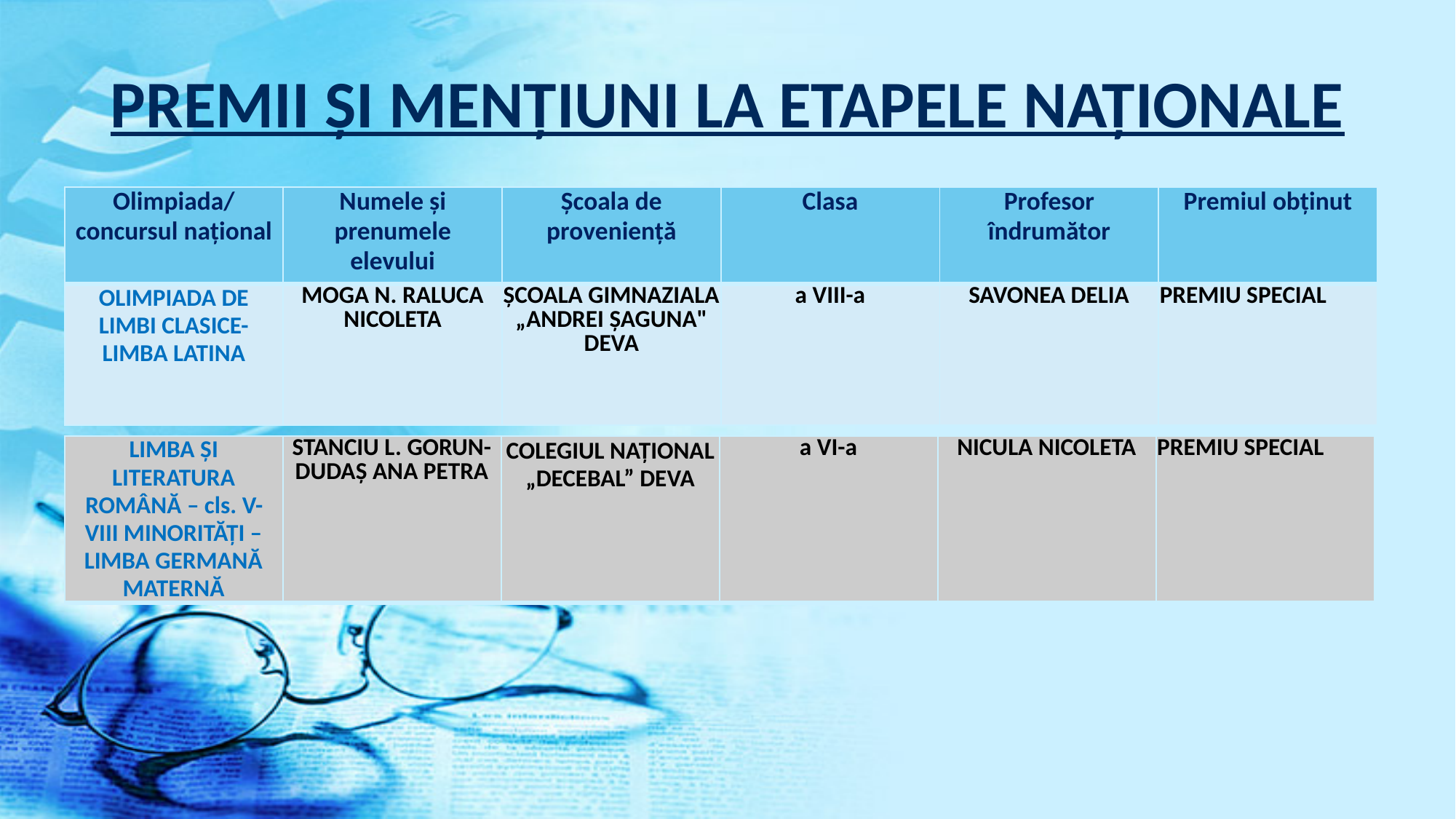

# PREMII ŞI MENŢIUNI LA ETAPELE NAŢIONALE
| Olimpiada/ concursul național | Numele și prenumele elevului | Școala de proveniență | Clasa | Profesor îndrumător | Premiul obținut |
| --- | --- | --- | --- | --- | --- |
| OLIMPIADA DE LIMBI CLASICE-LIMBA LATINA | MOGA N. RALUCA NICOLETA | ȘCOALA GIMNAZIALĂ „ANDREI ȘAGUNA" DEVA | a VIII-a | SAVONEA DELIA | PREMIU SPECIAL |
| LIMBA ȘI LITERATURA ROMÂNĂ – cls. V-VIII MINORITĂȚI – LIMBA GERMANĂ MATERNĂ | STANCIU L. GORUN-DUDAȘ ANA PETRA | COLEGIUL NAȚIONAL „DECEBAL” DEVA | a VI-a | NICULA NICOLETA | PREMIU SPECIAL |
| --- | --- | --- | --- | --- | --- |